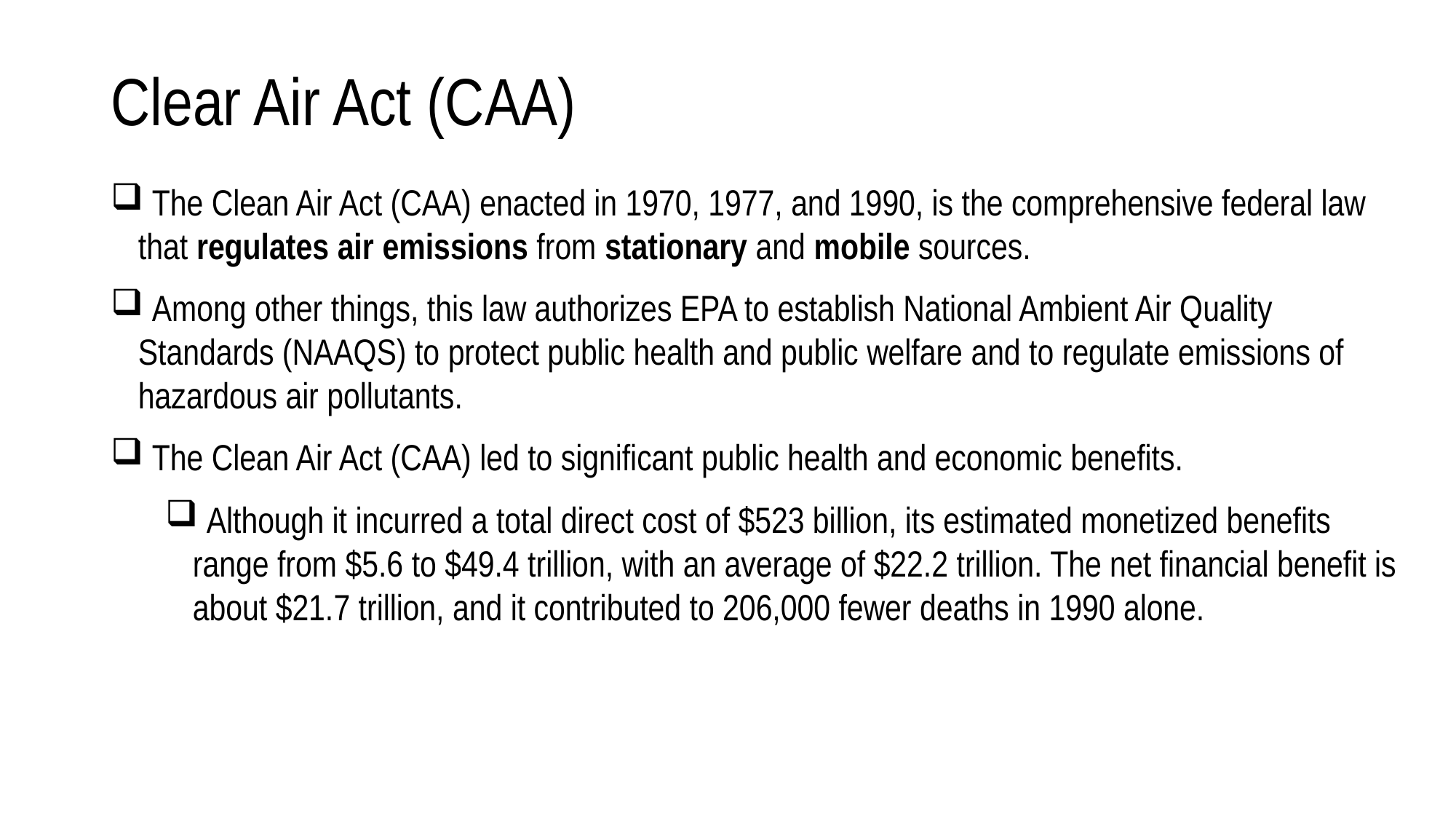

# Clear Air Act (CAA)
 The Clean Air Act (CAA) enacted in 1970, 1977, and 1990, is the comprehensive federal law that regulates air emissions from stationary and mobile sources.
 Among other things, this law authorizes EPA to establish National Ambient Air Quality Standards (NAAQS) to protect public health and public welfare and to regulate emissions of hazardous air pollutants.
 The Clean Air Act (CAA) led to significant public health and economic benefits.
 Although it incurred a total direct cost of $523 billion, its estimated monetized benefits range from $5.6 to $49.4 trillion, with an average of $22.2 trillion. The net financial benefit is about $21.7 trillion, and it contributed to 206,000 fewer deaths in 1990 alone.